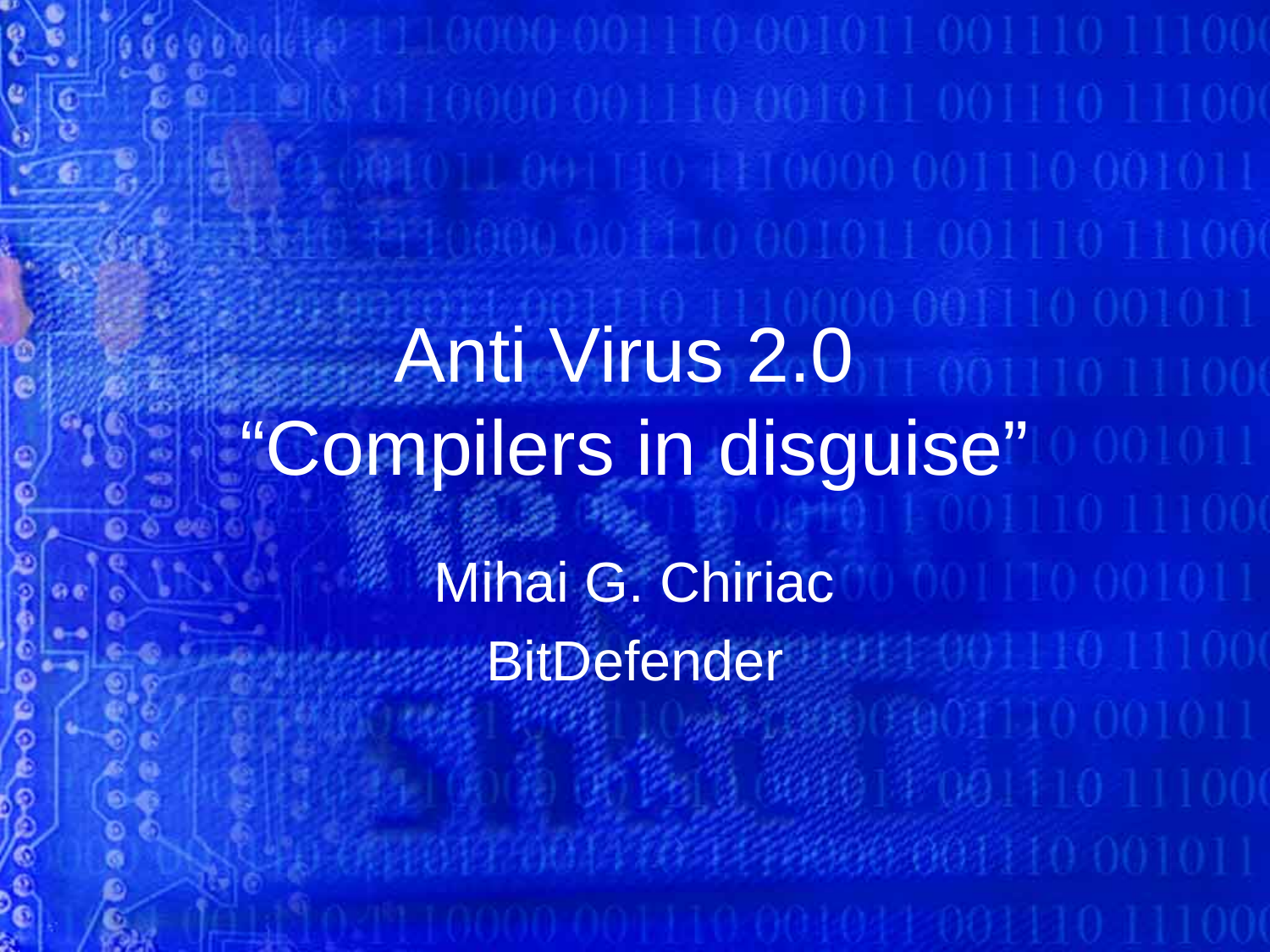

# Anti Virus 2.0 “Compilers in disguise”
Mihai G. Chiriac
BitDefender